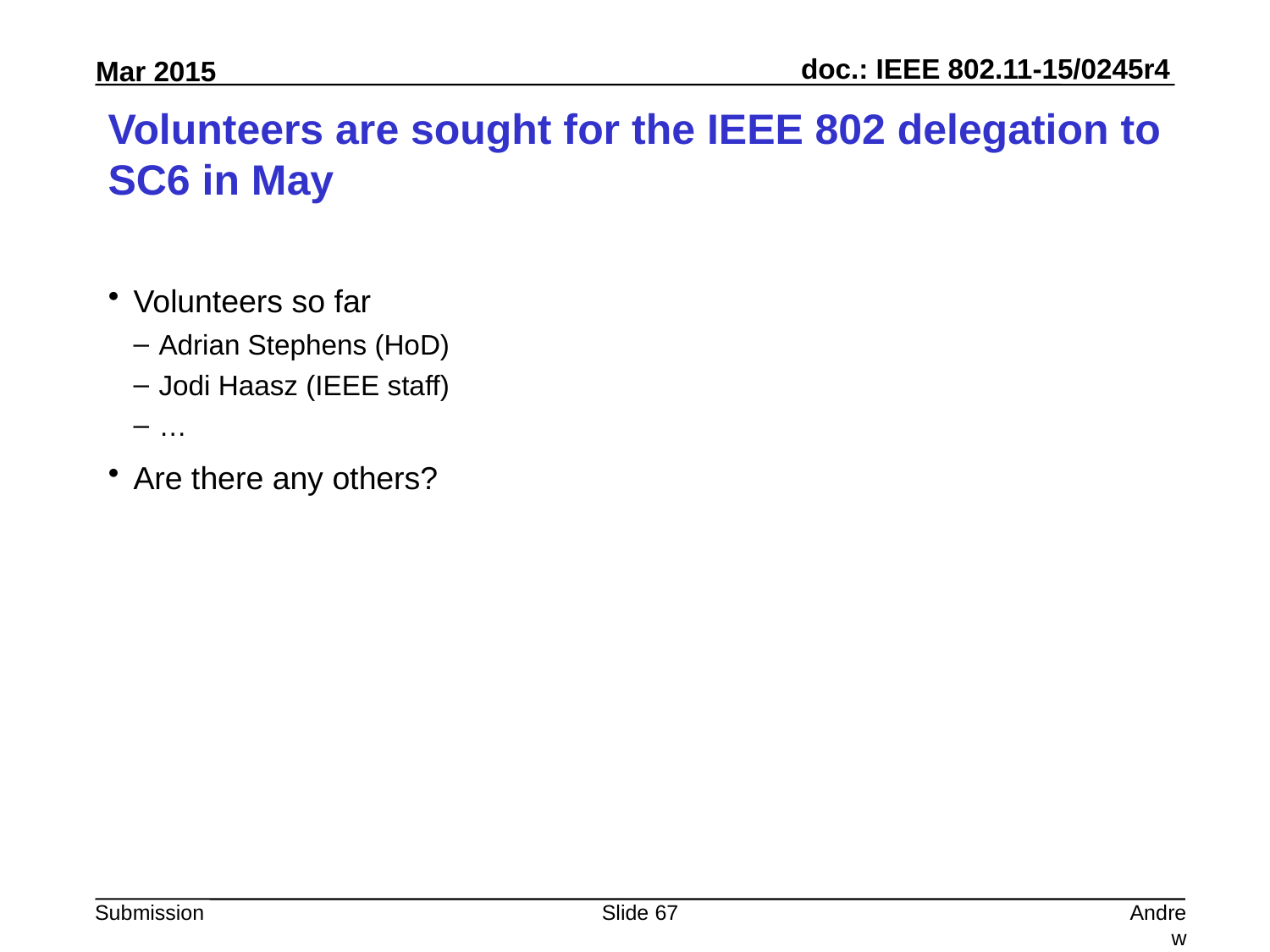

# Volunteers are sought for the IEEE 802 delegation to SC6 in May
Volunteers so far
Adrian Stephens (HoD)
Jodi Haasz (IEEE staff)
…
Are there any others?
Slide 67
Andrew Myles, Cisco